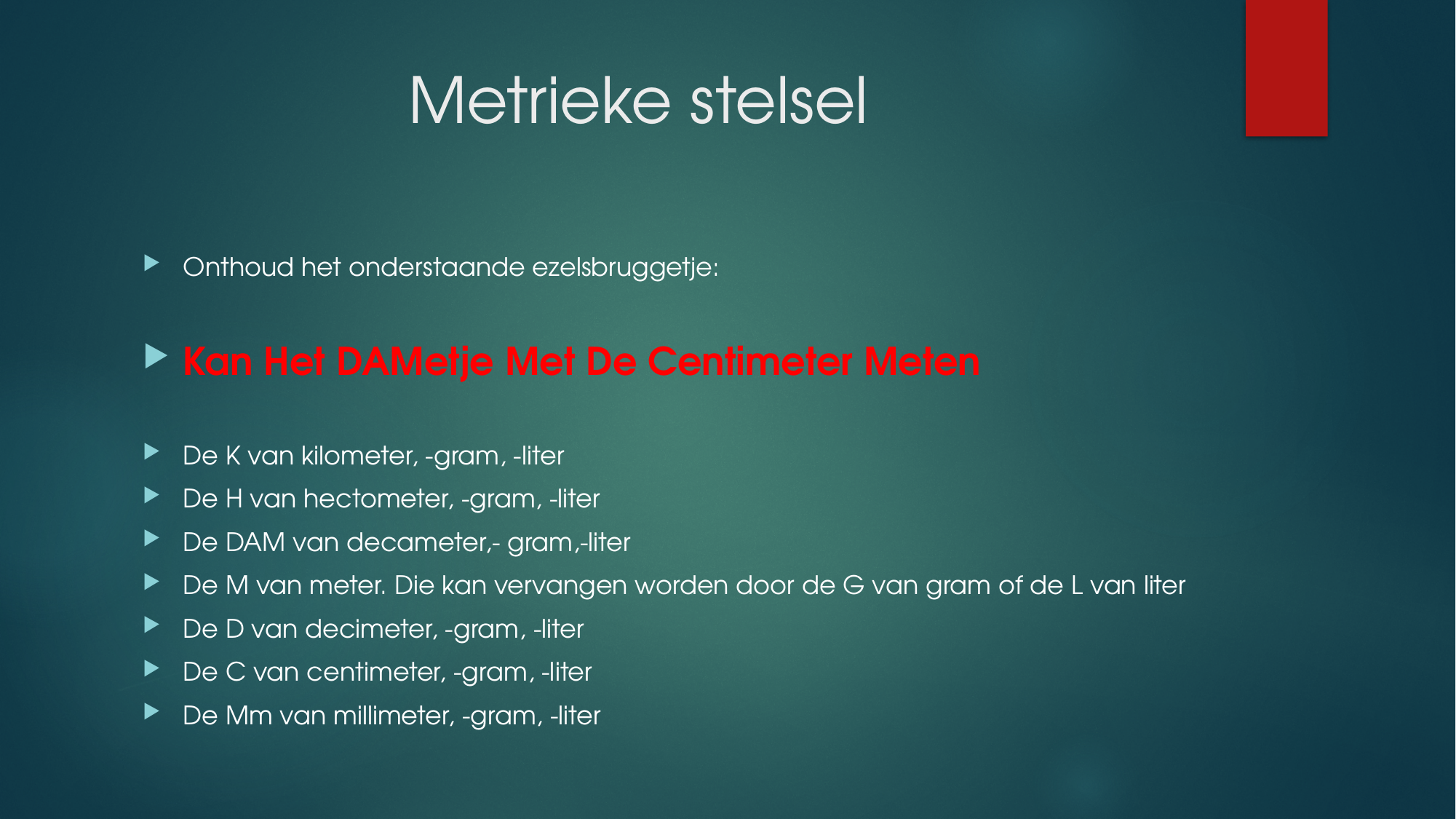

# Metrieke stelsel
Onthoud het onderstaande ezelsbruggetje:

Kan Het DAMetje Met De Centimeter Meten

De K van kilometer, -gram, -liter
De H van hectometer, -gram, -liter
De DAM van decameter,- gram,-liter
De M van meter. Die kan vervangen worden door de G van gram of de L van liter
De D van decimeter, -gram, -liter
De C van centimeter, -gram, -liter
De Mm van millimeter, -gram, -liter